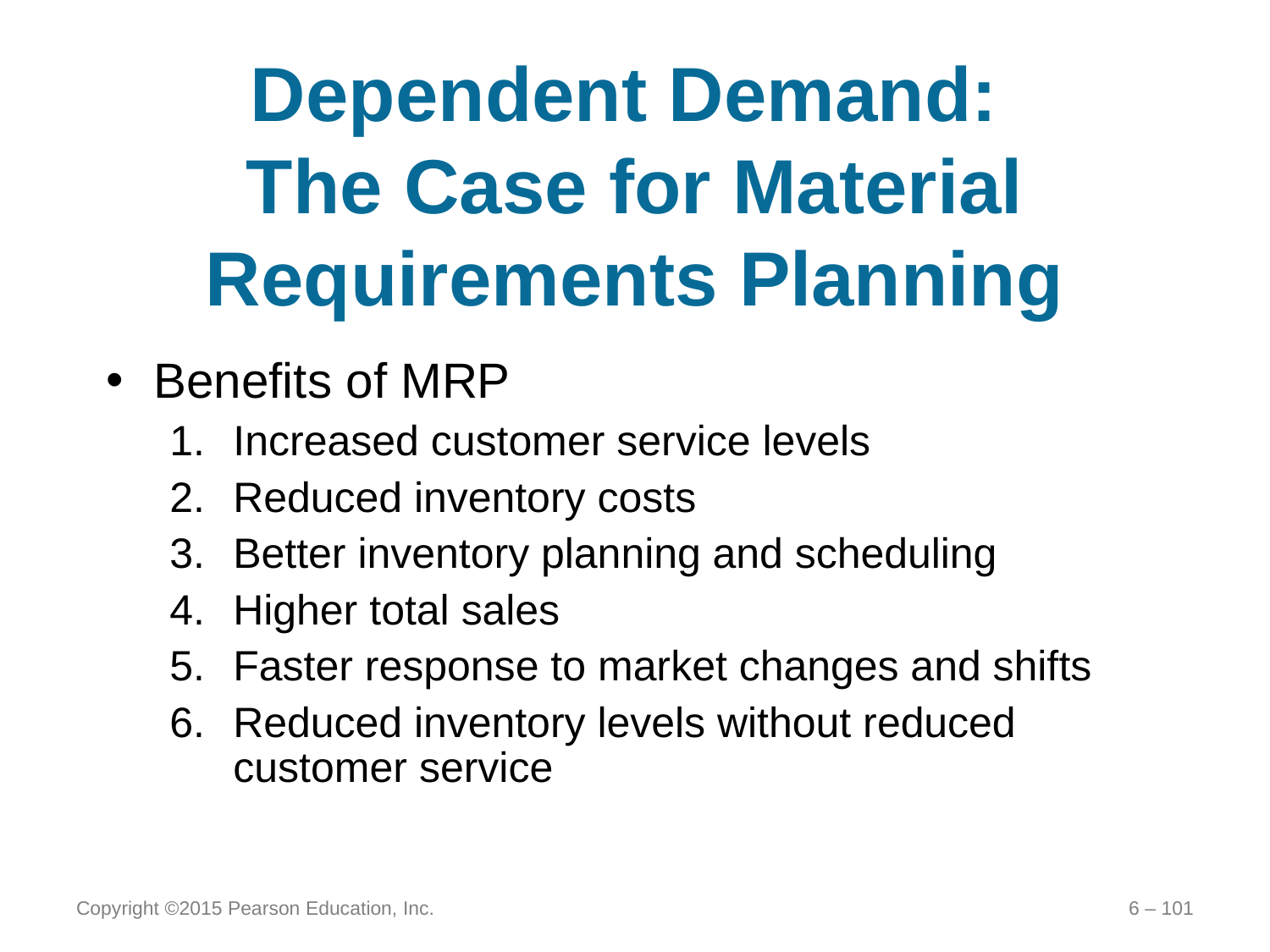

# Dependent Demand: The Case for Material Requirements Planning
Benefits of MRP
Increased customer service levels
Reduced inventory costs
Better inventory planning and scheduling
Higher total sales
Faster response to market changes and shifts
Reduced inventory levels without reduced customer service
Copyright ©2015 Pearson Education, Inc.
6 – 101